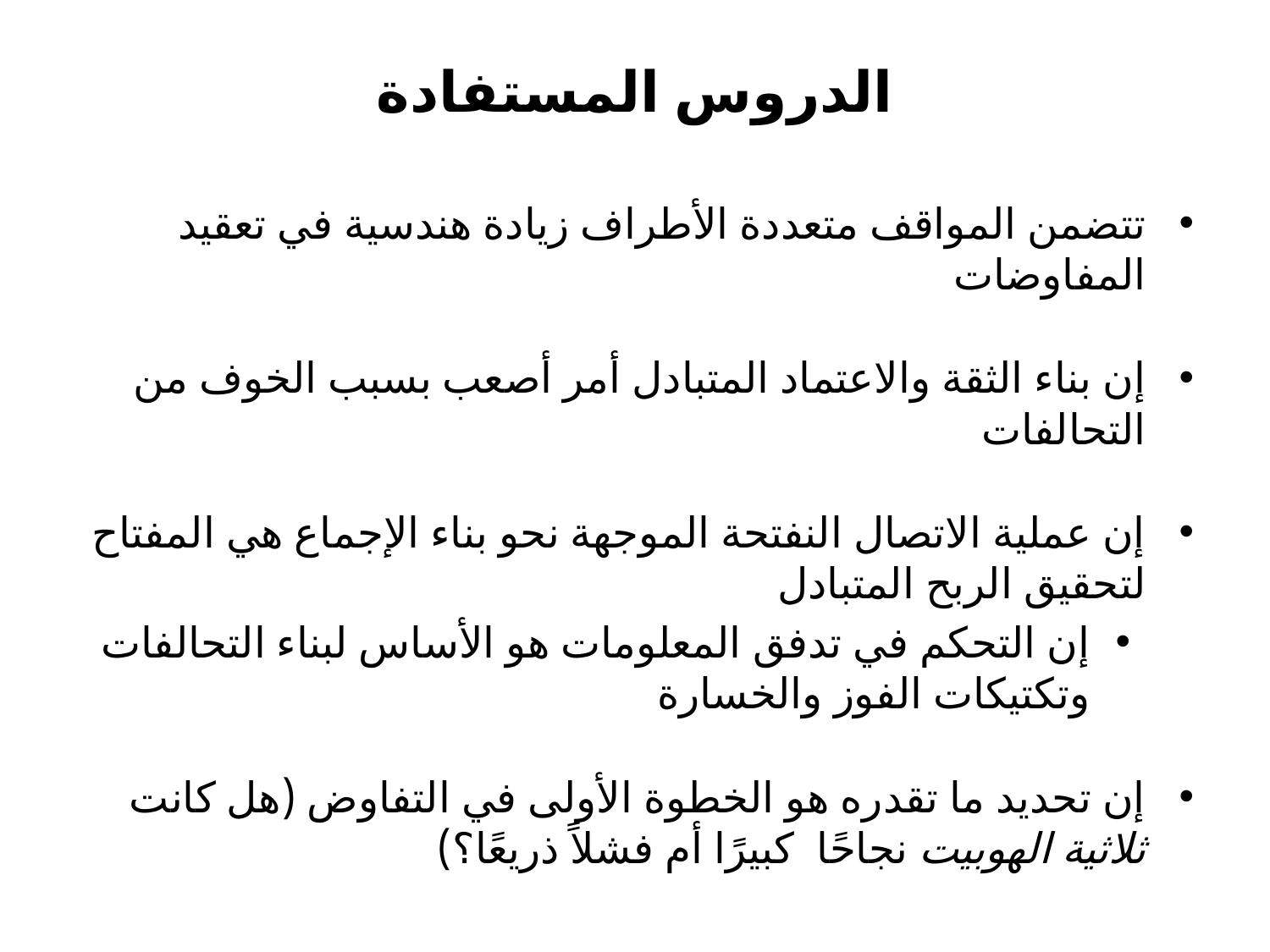

# الدروس المستفادة
تتضمن المواقف متعددة الأطراف زيادة هندسية في تعقيد المفاوضات

إن بناء الثقة والاعتماد المتبادل أمر أصعب بسبب الخوف من التحالفات

إن عملية الاتصال النفتحة الموجهة نحو بناء الإجماع هي المفتاح لتحقيق الربح المتبادل
إن التحكم في تدفق المعلومات هو الأساس لبناء التحالفات وتكتيكات الفوز والخسارة

إن تحديد ما تقدره هو الخطوة الأولى في التفاوض (هل كانت ثلاثية الهوبيت نجاحًا  كبيرًا أم فشلاً ذريعًا؟)